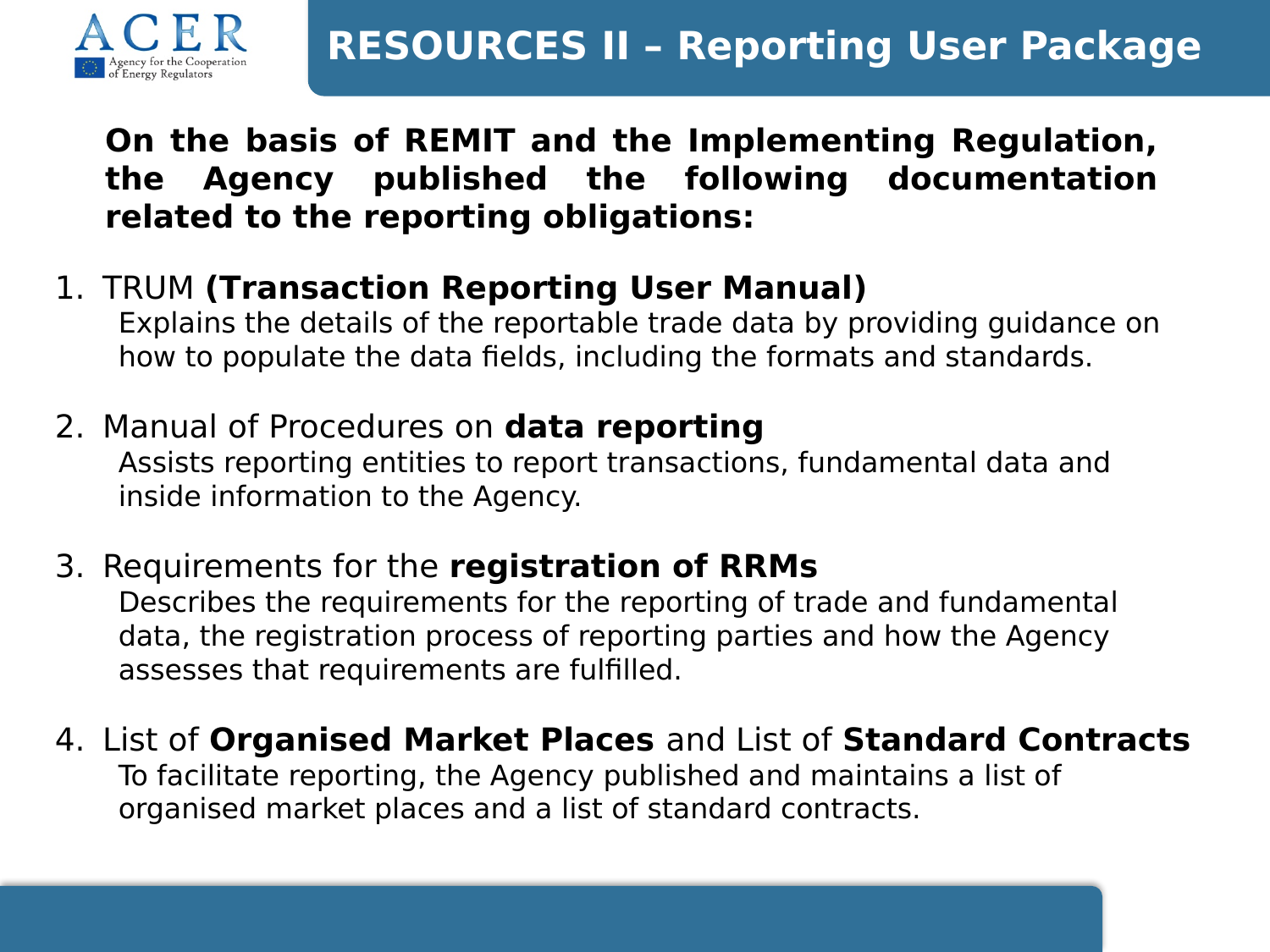

RESOURCES II – Reporting User Package
On the basis of REMIT and the Implementing Regulation, the Agency published the following documentation related to the reporting obligations:
TRUM (Transaction Reporting User Manual)
Explains the details of the reportable trade data by providing guidance on how to populate the data fields, including the formats and standards.

Manual of Procedures on data reporting
Assists reporting entities to report transactions, fundamental data and inside information to the Agency.

Requirements for the registration of RRMs
Describes the requirements for the reporting of trade and fundamental data, the registration process of reporting parties and how the Agency assesses that requirements are fulfilled.

List of Organised Market Places and List of Standard Contracts
To facilitate reporting, the Agency published and maintains a list of organised market places and a list of standard contracts.